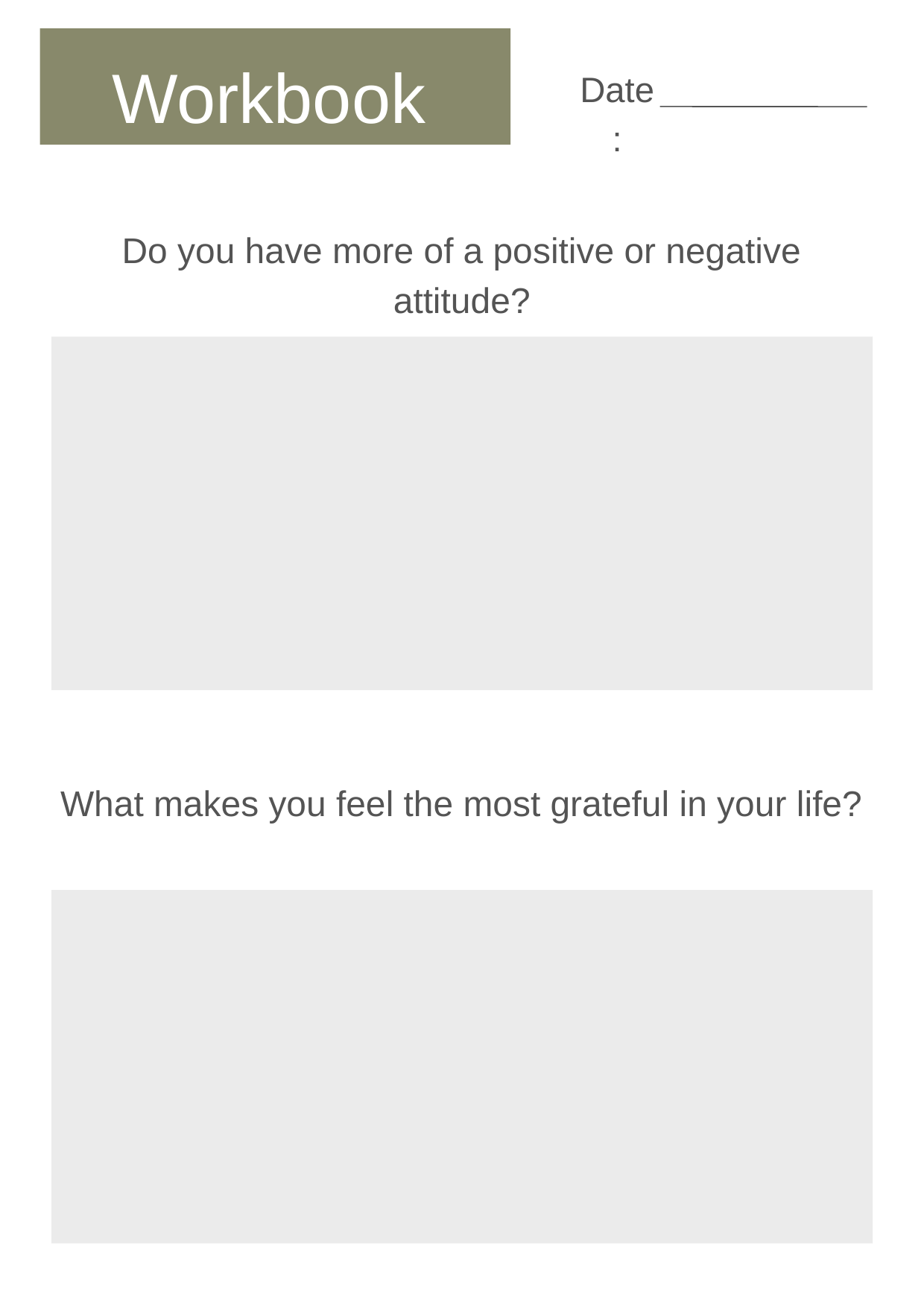

Workbook
Date:

Do you have more of a positive or negative attitude?

What makes you feel the most grateful in your life?